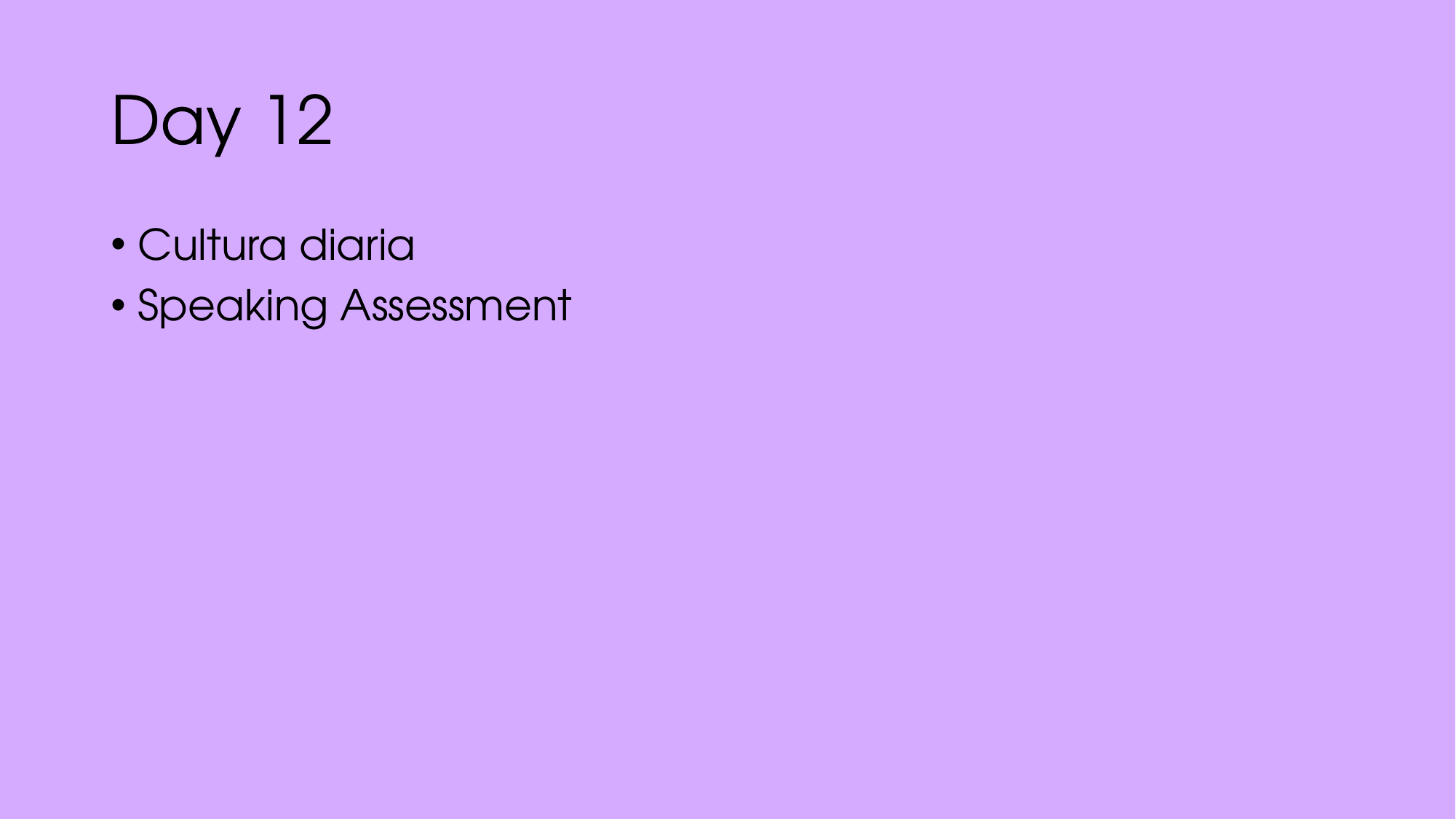

# Day 12
Cultura diaria
Speaking Assessment